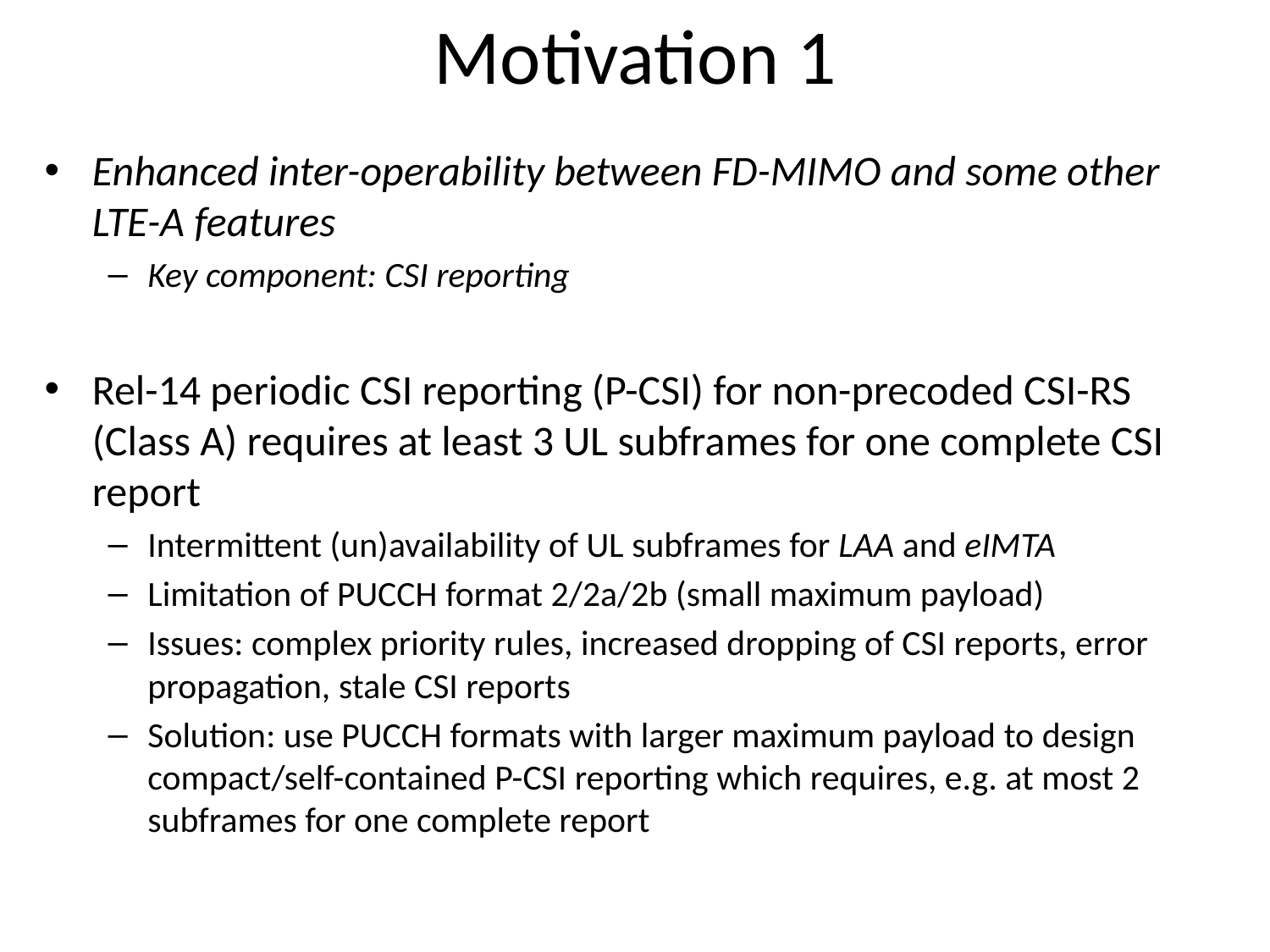

# Motivation 1
Enhanced inter-operability between FD-MIMO and some other LTE-A features
Key component: CSI reporting

Rel-14 periodic CSI reporting (P-CSI) for non-precoded CSI-RS (Class A) requires at least 3 UL subframes for one complete CSI report
Intermittent (un)availability of UL subframes for LAA and eIMTA
Limitation of PUCCH format 2/2a/2b (small maximum payload)
Issues: complex priority rules, increased dropping of CSI reports, error propagation, stale CSI reports
Solution: use PUCCH formats with larger maximum payload to design compact/self-contained P-CSI reporting which requires, e.g. at most 2 subframes for one complete report